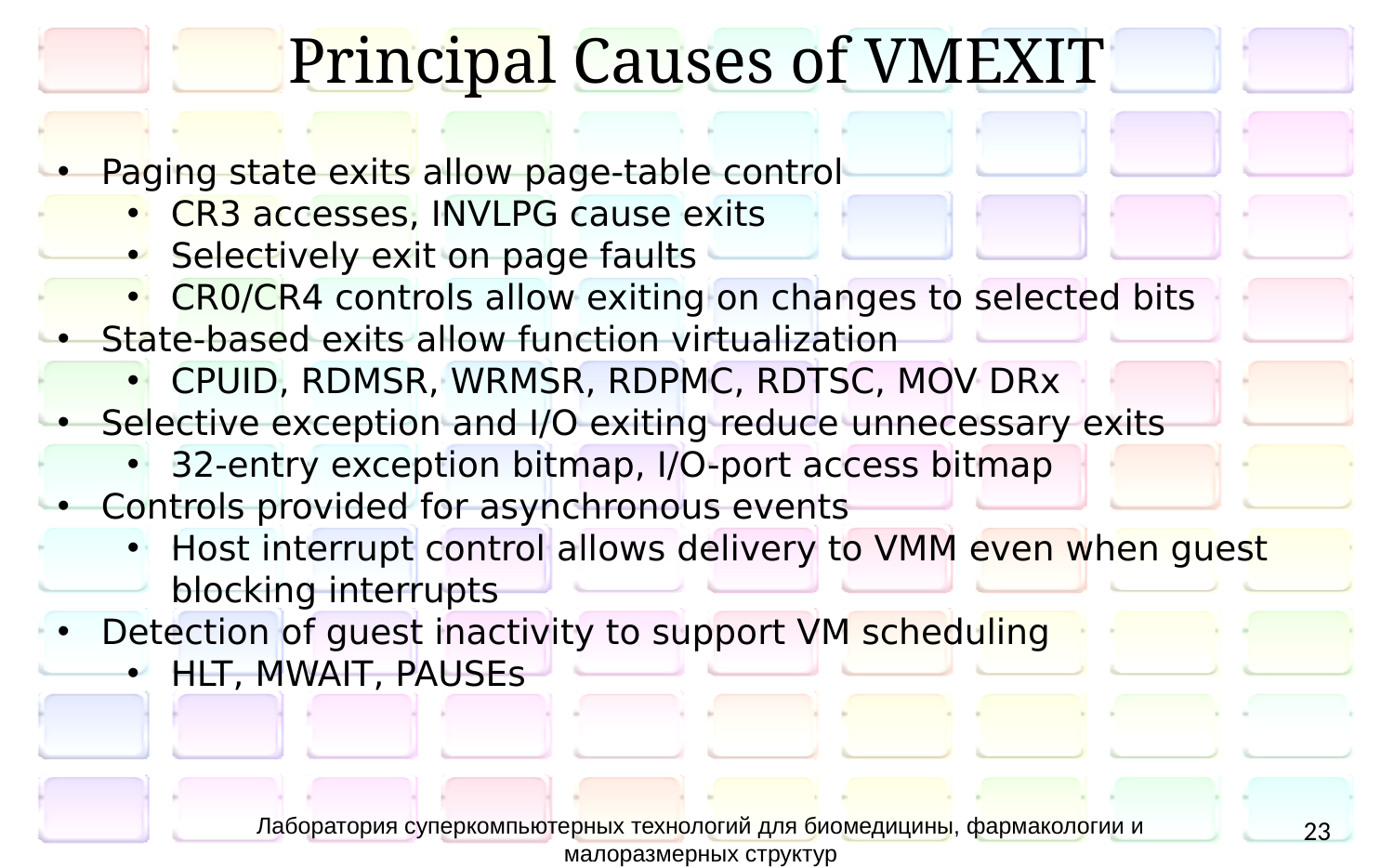

Principal Causes of VMEXIT
Paging state exits allow page-table control
CR3 accesses, INVLPG cause exits
Selectively exit on page faults
CR0/CR4 controls allow exiting on changes to selected bits
State-based exits allow function virtualization
CPUID, RDMSR, WRMSR, RDPMC, RDTSC, MOV DRx
Selective exception and I/O exiting reduce unnecessary exits
32-entry exception bitmap, I/O-port access bitmap
Controls provided for asynchronous events
Host interrupt control allows delivery to VMM even when guest blocking interrupts
Detection of guest inactivity to support VM scheduling
HLT, MWAIT, PAUSEs

Лаборатория суперкомпьютерных технологий для биомедицины, фармакологии и малоразмерных структур
23